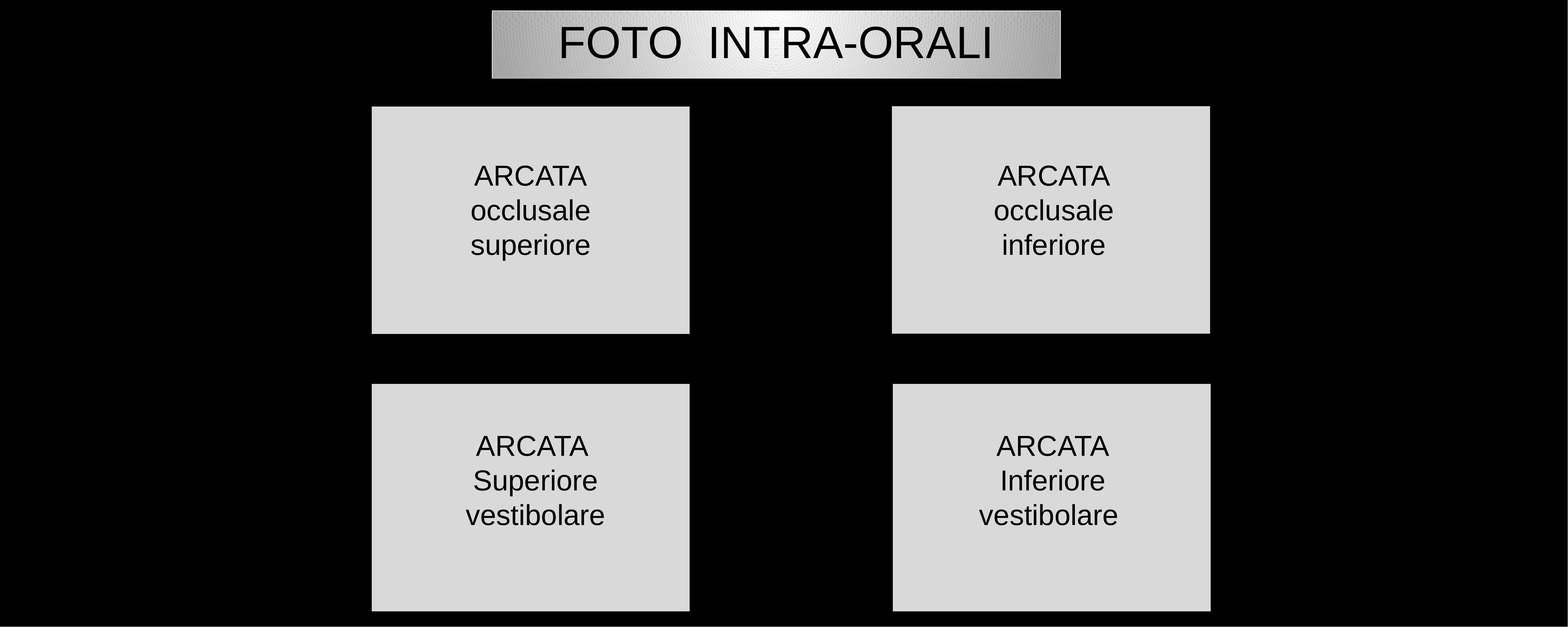

FOTO  INTRA-ORALI

ARCATA
occlusale superiore
ARCATA
occlusale inferiore

ARCATA
Superiore
vestibolare
ARCATA
Inferiore
vestibolare
OVERJET